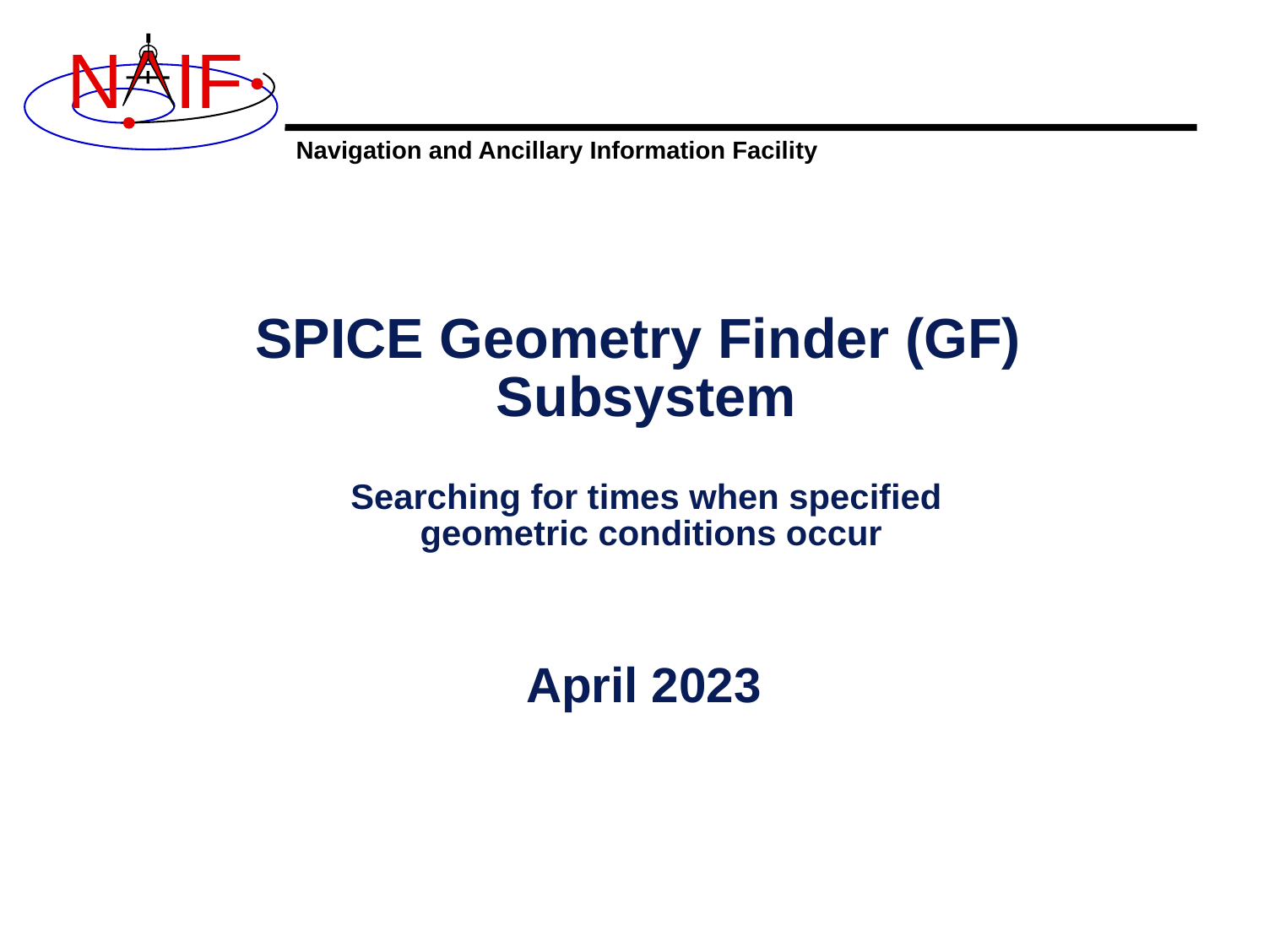

# SPICE Geometry Finder (GF) Subsystem Searching for times when specified geometric conditions occur
April 2023